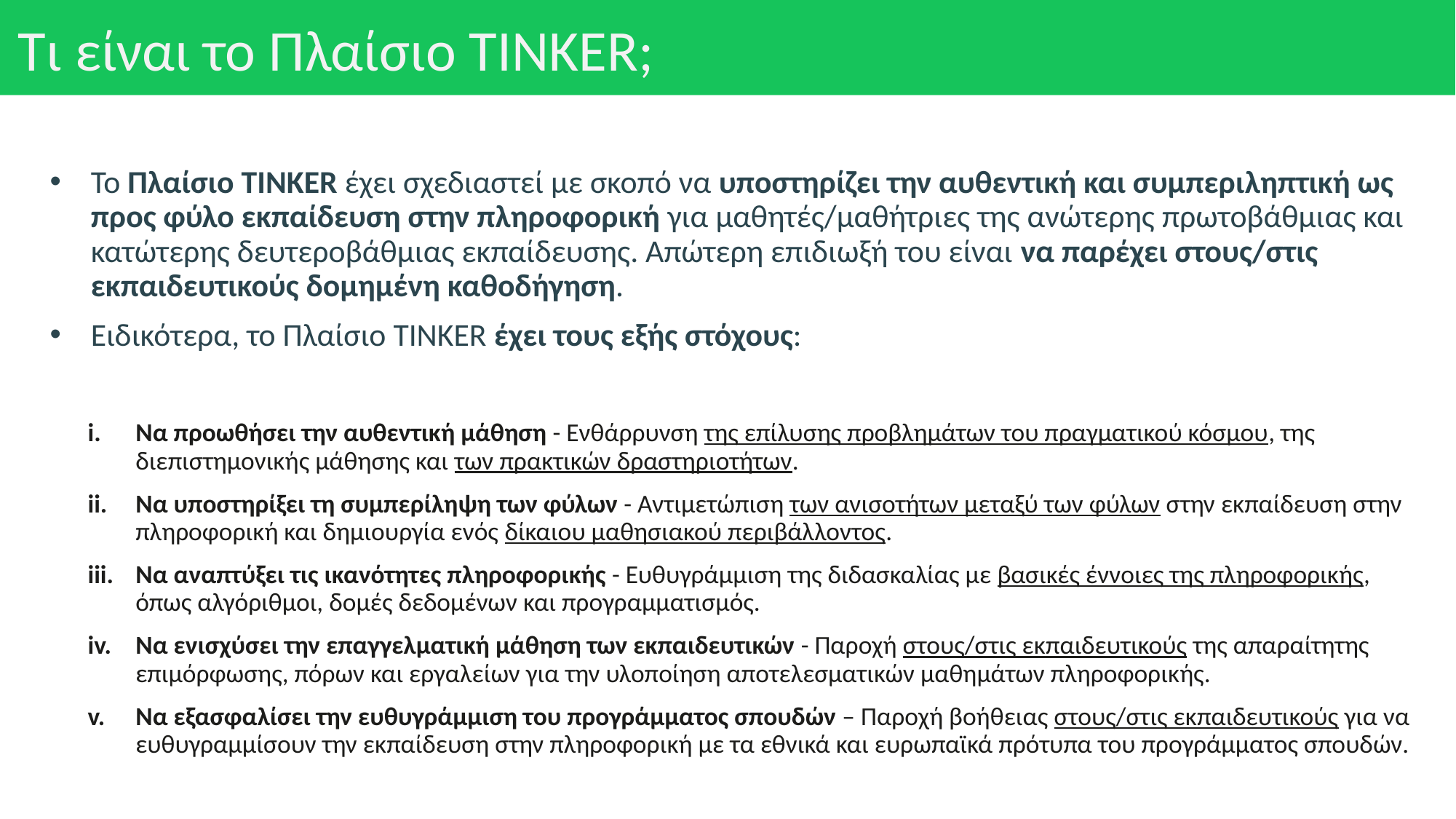

# Τι είναι το Πλαίσιο TINKER;

Το Πλαίσιο TINKER έχει σχεδιαστεί με σκοπό να υποστηρίζει την αυθεντική και συμπεριληπτική ως προς φύλο εκπαίδευση στην πληροφορική για μαθητές/μαθήτριες της ανώτερης πρωτοβάθμιας και κατώτερης δευτεροβάθμιας εκπαίδευσης. Απώτερη επιδιωξή του είναι να παρέχει στους/στις εκπαιδευτικούς δομημένη καθοδήγηση.
Ειδικότερα, το Πλαίσιο TINKER έχει τους εξής στόχους:

Να προωθήσει την αυθεντική μάθηση - Ενθάρρυνση της επίλυσης προβλημάτων του πραγματικού κόσμου, της διεπιστημονικής μάθησης και των πρακτικών δραστηριοτήτων.
Να υποστηρίξει τη συμπερίληψη των φύλων - Αντιμετώπιση των ανισοτήτων μεταξύ των φύλων στην εκπαίδευση στην πληροφορική και δημιουργία ενός δίκαιου μαθησιακού περιβάλλοντος.
Να αναπτύξει τις ικανότητες πληροφορικής - Ευθυγράμμιση της διδασκαλίας με βασικές έννοιες της πληροφορικής, όπως αλγόριθμοι, δομές δεδομένων και προγραμματισμός.
Να ενισχύσει την επαγγελματική μάθηση των εκπαιδευτικών - Παροχή στους/στις εκπαιδευτικούς της απαραίτητης επιμόρφωσης, πόρων και εργαλείων για την υλοποίηση αποτελεσματικών μαθημάτων πληροφορικής.
Να εξασφαλίσει την ευθυγράμμιση του προγράμματος σπουδών – Παροχή βοήθειας στους/στις εκπαιδευτικούς για να ευθυγραμμίσουν την εκπαίδευση στην πληροφορική με τα εθνικά και ευρωπαϊκά πρότυπα του προγράμματος σπουδών.